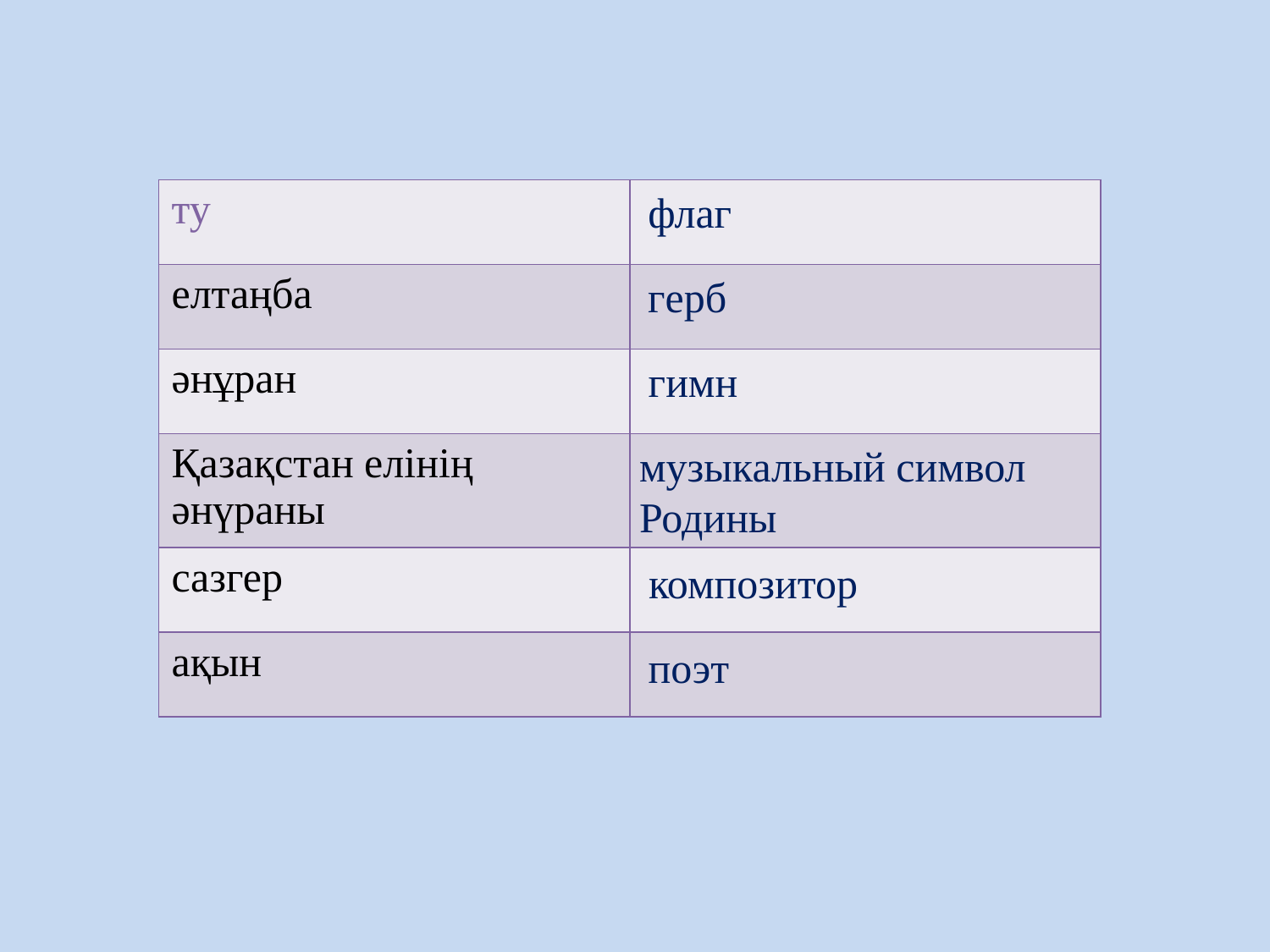

| ту |  |
| --- | --- |
| елтаңба |  |
| әнұран |  |
| Қазақстан елінің әнүраны |  |
| сазгер |  |
| ақын |  |
флаг
герб
гимн
музыкальный символ
Родины
композитор
поэт